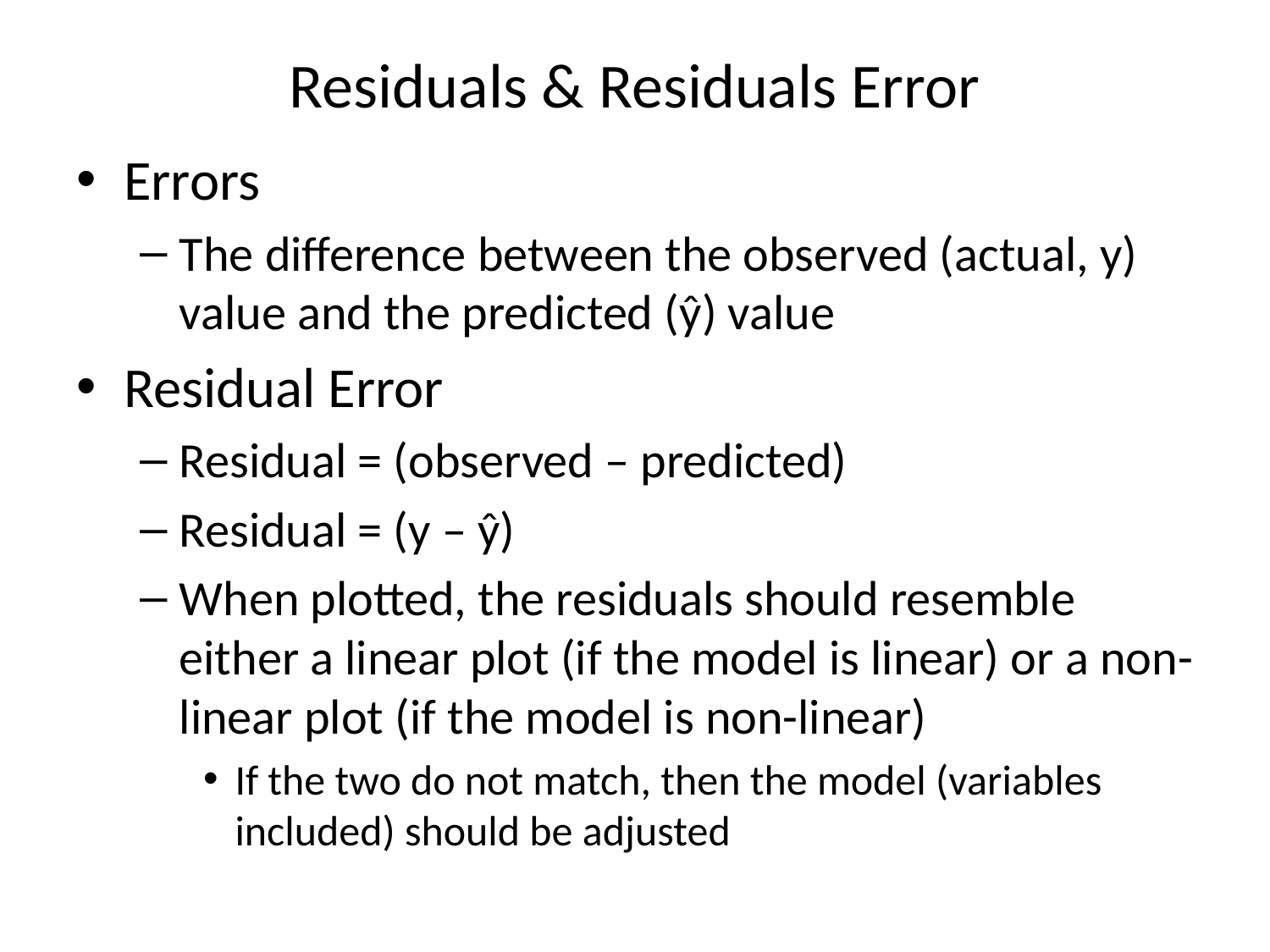

# Residuals & Residuals Error
Errors
The difference between the observed (actual, y) value and the predicted (ŷ) value
Residual Error
Residual = (observed – predicted)
Residual = (y – ŷ)
When plotted, the residuals should resemble either a linear plot (if the model is linear) or a non-linear plot (if the model is non-linear)
If the two do not match, then the model (variables included) should be adjusted